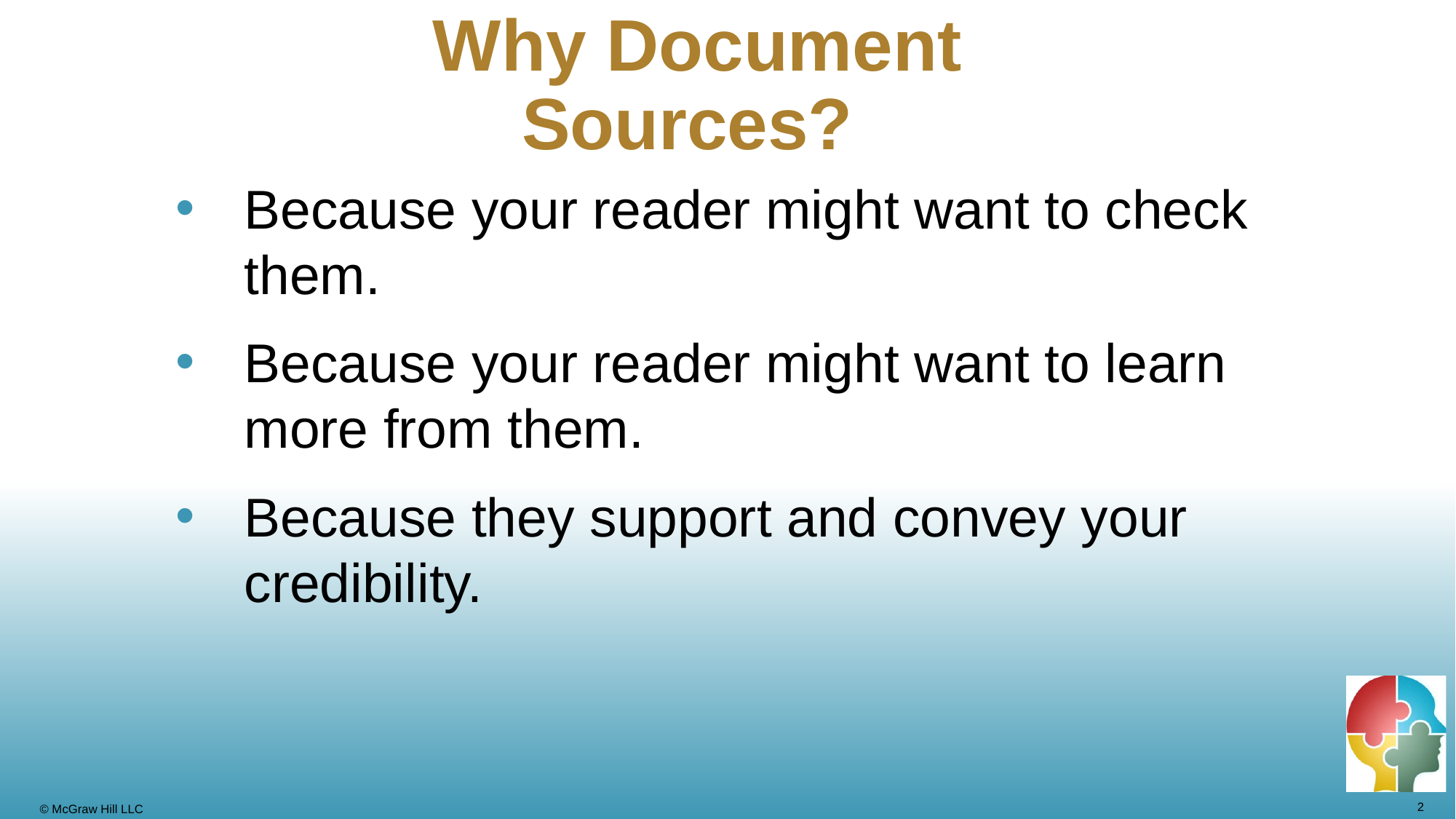

# Why Document Sources?
Because your reader might want to check them.
Because your reader might want to learn more from them.
Because they support and convey your credibility.
2